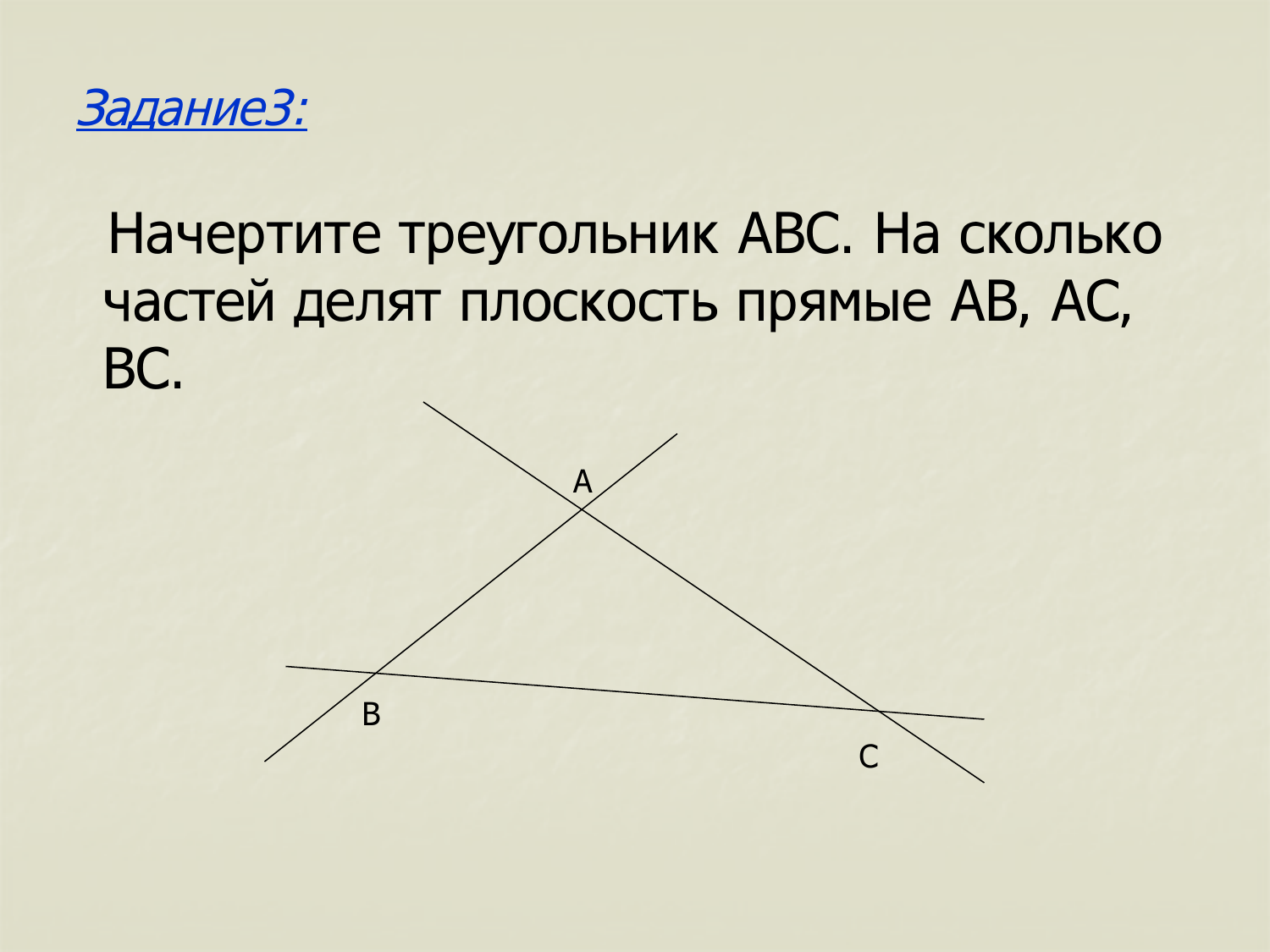

# Задание3:
   Начертите треугольник ABC. На сколько частей делят плоскость прямые AB, AC, BC.

A

B
C